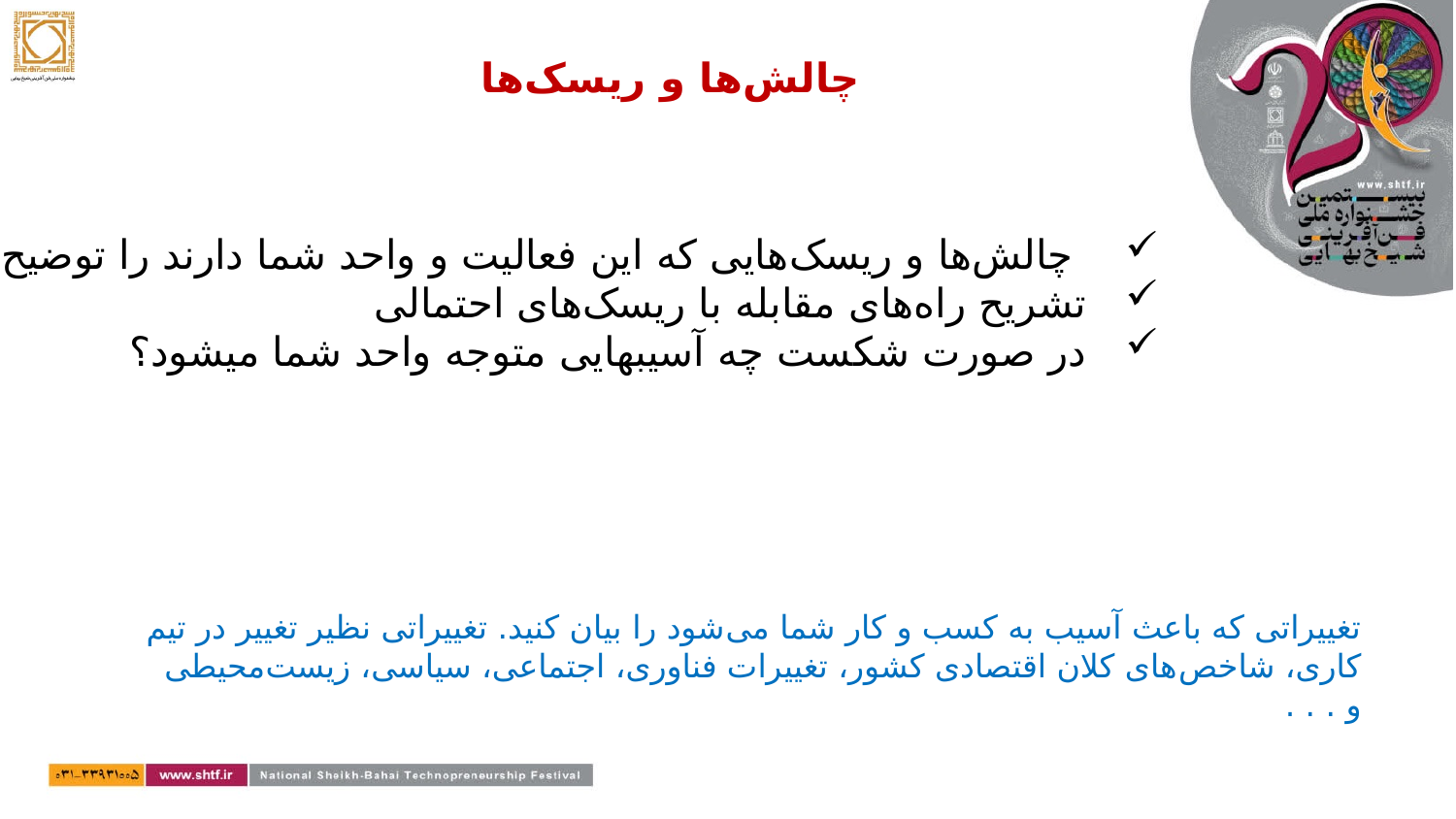

# چالش‌ها و ریسک‌ها

 چالش‌ها و ریسک‌هایی که این فعالیت و واحد شما دارند را توضیح دهید.
تشریح راه‌های مقابله با ریسک‌های احتمالی
در صورت شکست چه آسیب­هایی متوجه واحد شما می­شود؟
تغییراتی که باعث آسیب به کسب و کار شما می‌شود را بیان کنید. تغییراتی نظیر تغییر در تیم کاری، شاخص‌های کلان اقتصادی کشور، تغییرات فناوری، اجتماعی، سیاسی، زیست‌محیطی و . . .